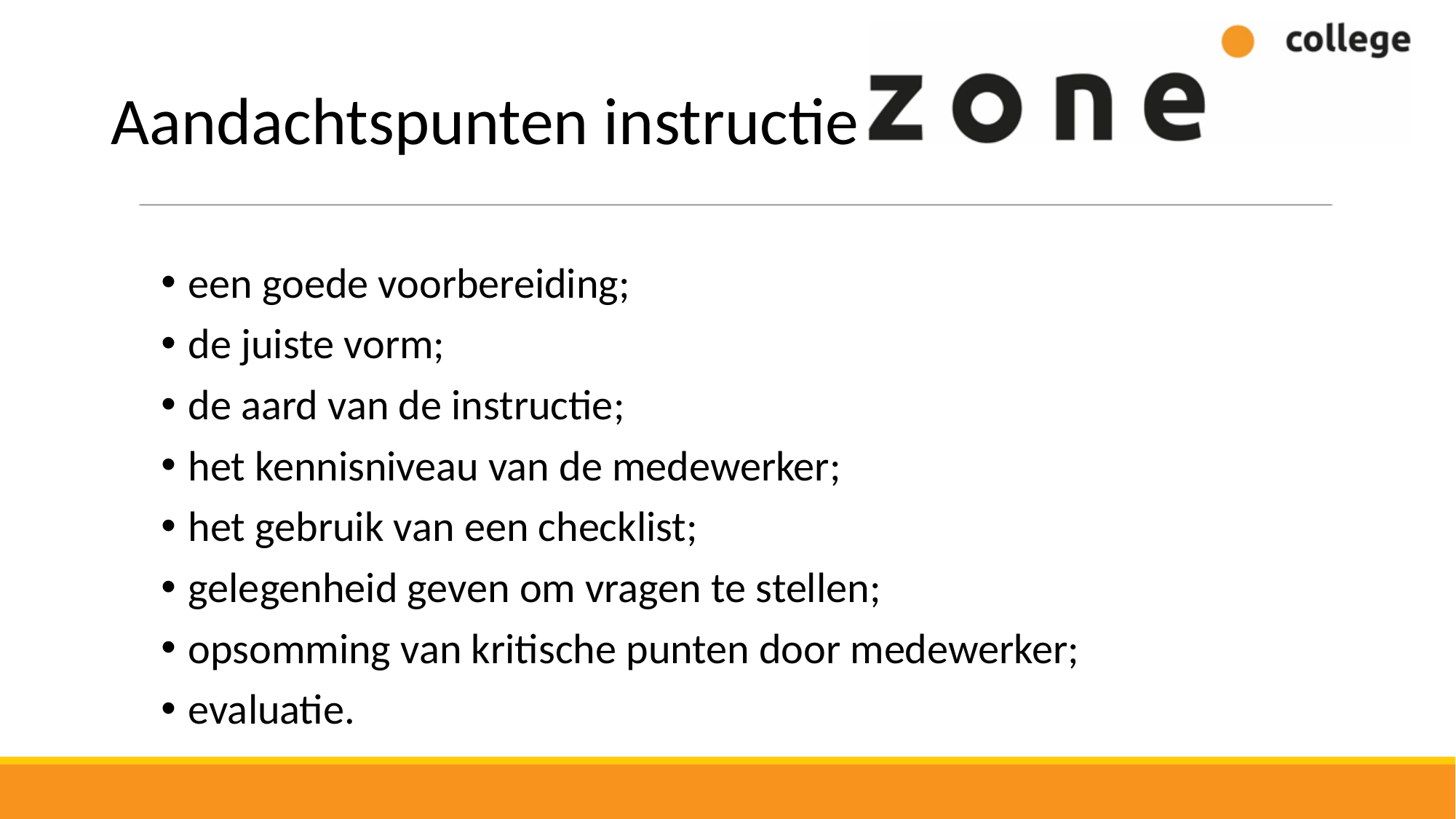

# Aandachtspunten instructie
een goede voorbereiding;
de juiste vorm;
de aard van de instructie;
het kennisniveau van de medewerker;
het gebruik van een checklist;
gelegenheid geven om vragen te stellen;
opsomming van kritische punten door medewerker;
evaluatie.